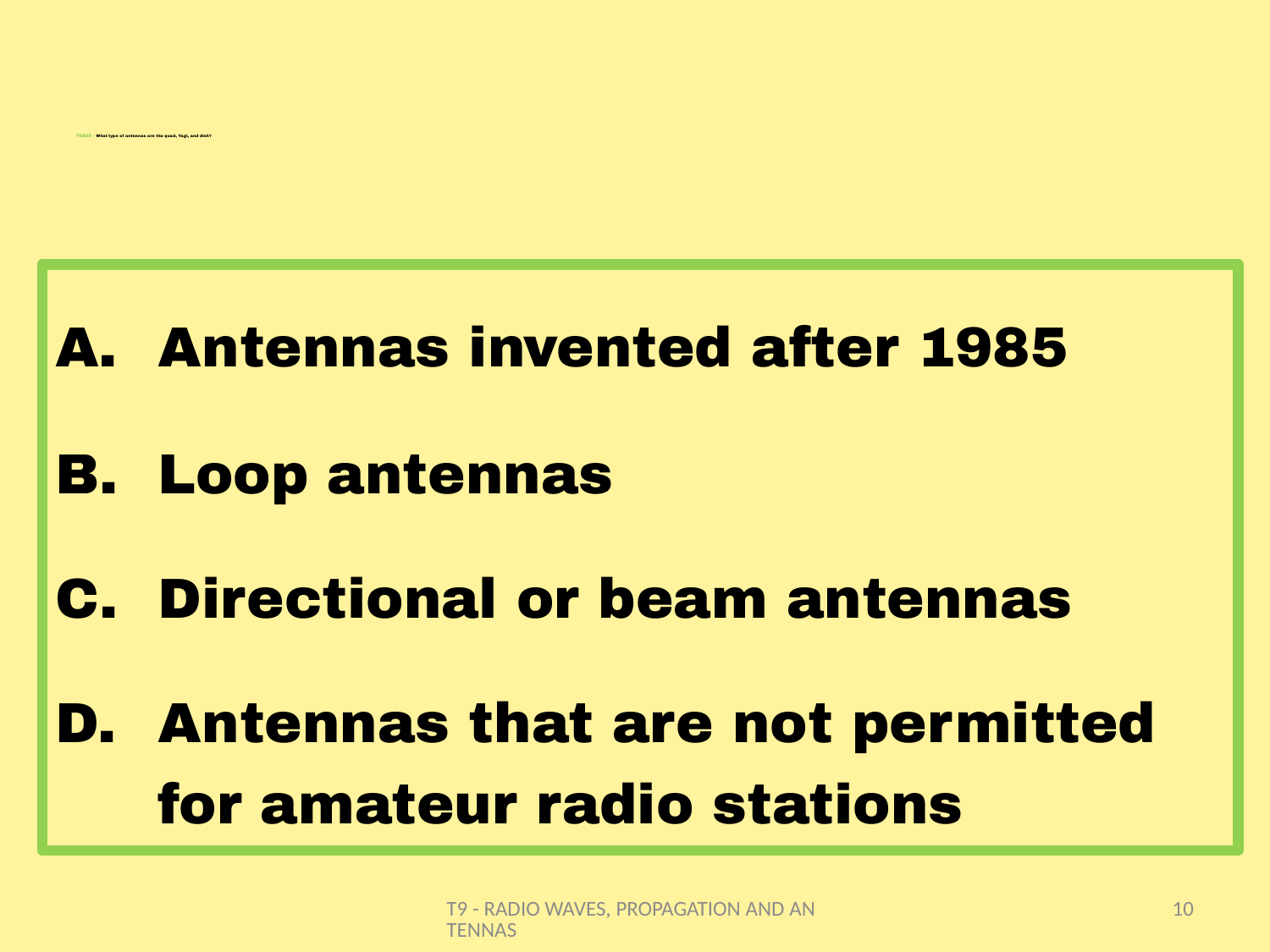

# T9A08 - What type of antennas are the quad, Yagi, and dish?

Antennas invented after 1985

Loop antennas

Directional or beam antennas

Antennas that are not permitted for amateur radio stations
T9 - RADIO WAVES, PROPAGATION AND ANTENNAS
10